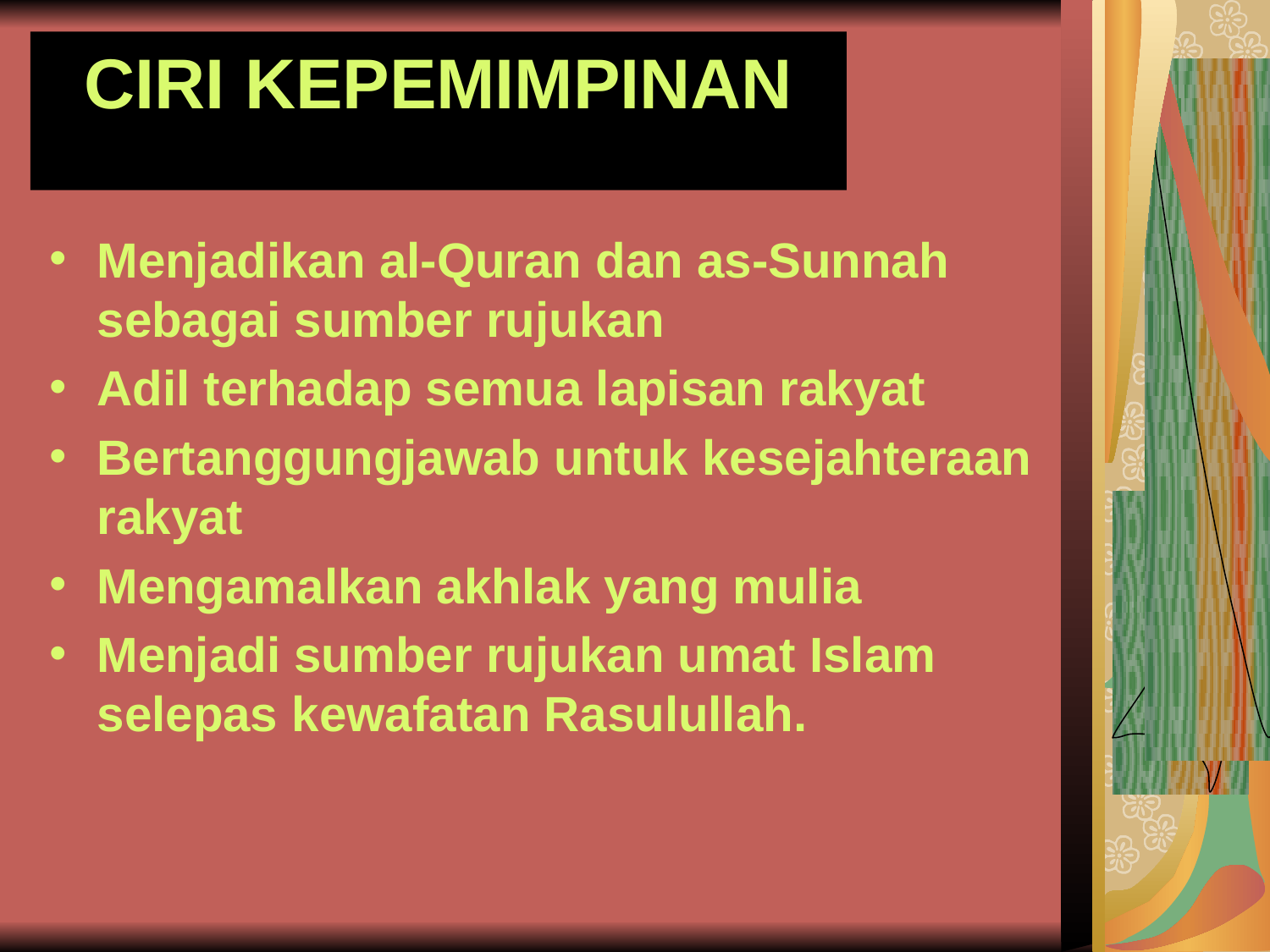

# CIRI KEPEMIMPINAN
Menjadikan al-Quran dan as-Sunnah sebagai sumber rujukan
Adil terhadap semua lapisan rakyat
Bertanggungjawab untuk kesejahteraan rakyat
Mengamalkan akhlak yang mulia
Menjadi sumber rujukan umat Islam selepas kewafatan Rasulullah.